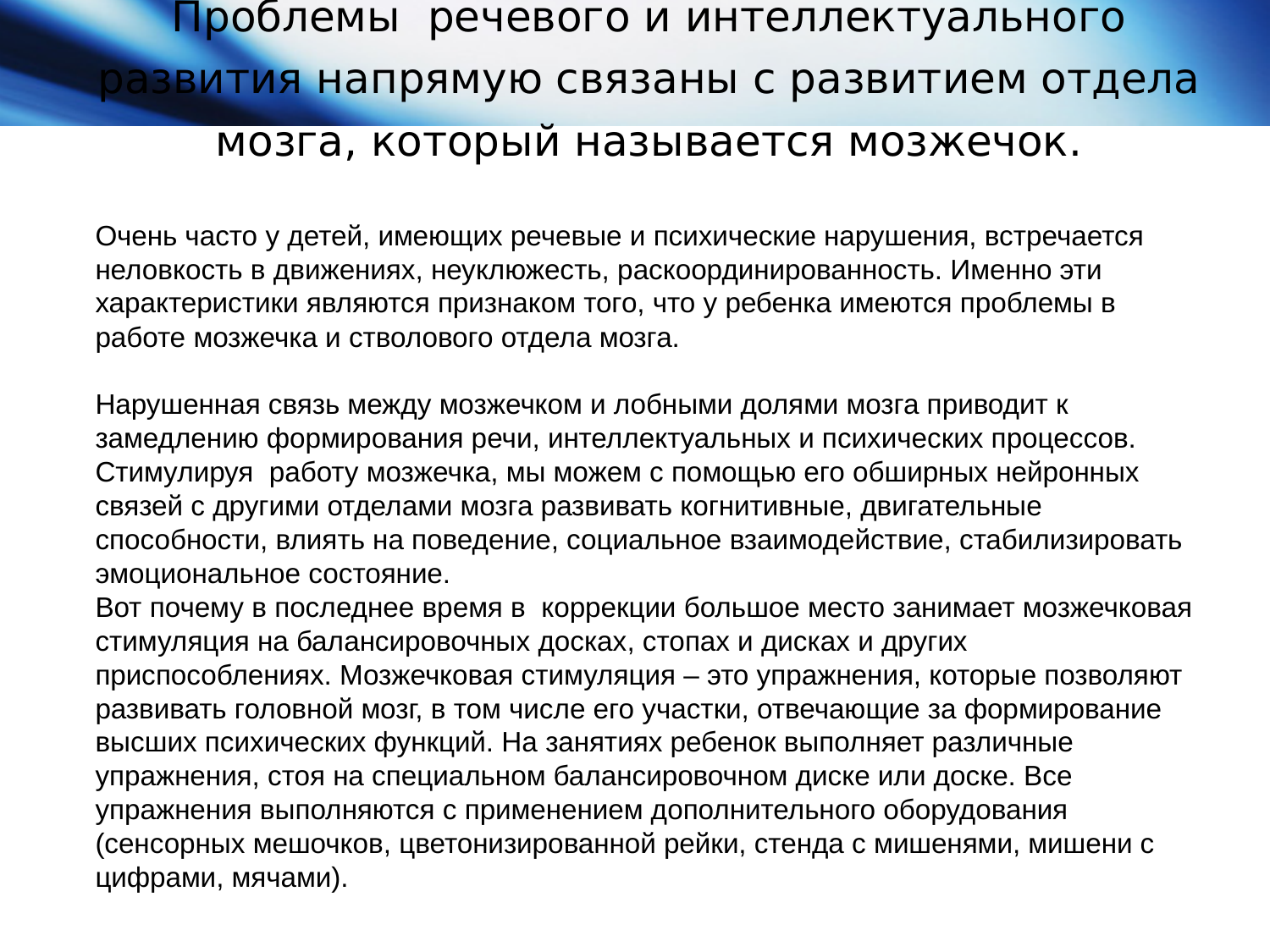

# Проблемы  речевого и интеллектуального развития напрямую связаны с развитием отдела мозга, который называется мозжечок.
Очень часто у детей, имеющих речевые и психические нарушения, встречается неловкость в движениях, неуклюжесть, раскоординированность. Именно эти характеристики являются признаком того, что у ребенка имеются проблемы в работе мозжечка и стволового отдела мозга.
⠀
Нарушенная связь между мозжечком и лобными долями мозга приводит к замедлению формирования речи, интеллектуальных и психических процессов. Стимулируя  работу мозжечка, мы можем с помощью его обширных нейронных связей с другими отделами мозга развивать когнитивные, двигательные способности, влиять на поведение, социальное взаимодействие, стабилизировать эмоциональное состояние.
Вот почему в последнее время в  коррекции большое место занимает мозжечковая стимуляция на балансировочных досках, стопах и дисках и других приспособлениях. Мозжечковая стимуляция – это упражнения, которые позволяют развивать головной мозг, в том числе его участки, отвечающие за формирование высших психических функций. На занятиях ребенок выполняет различные упражнения, стоя на специальном балансировочном диске или доске. Все упражнения выполняются с применением дополнительного оборудования (сенсорных мешочков, цветонизированной рейки, стенда с мишенями, мишени с цифрами, мячами).